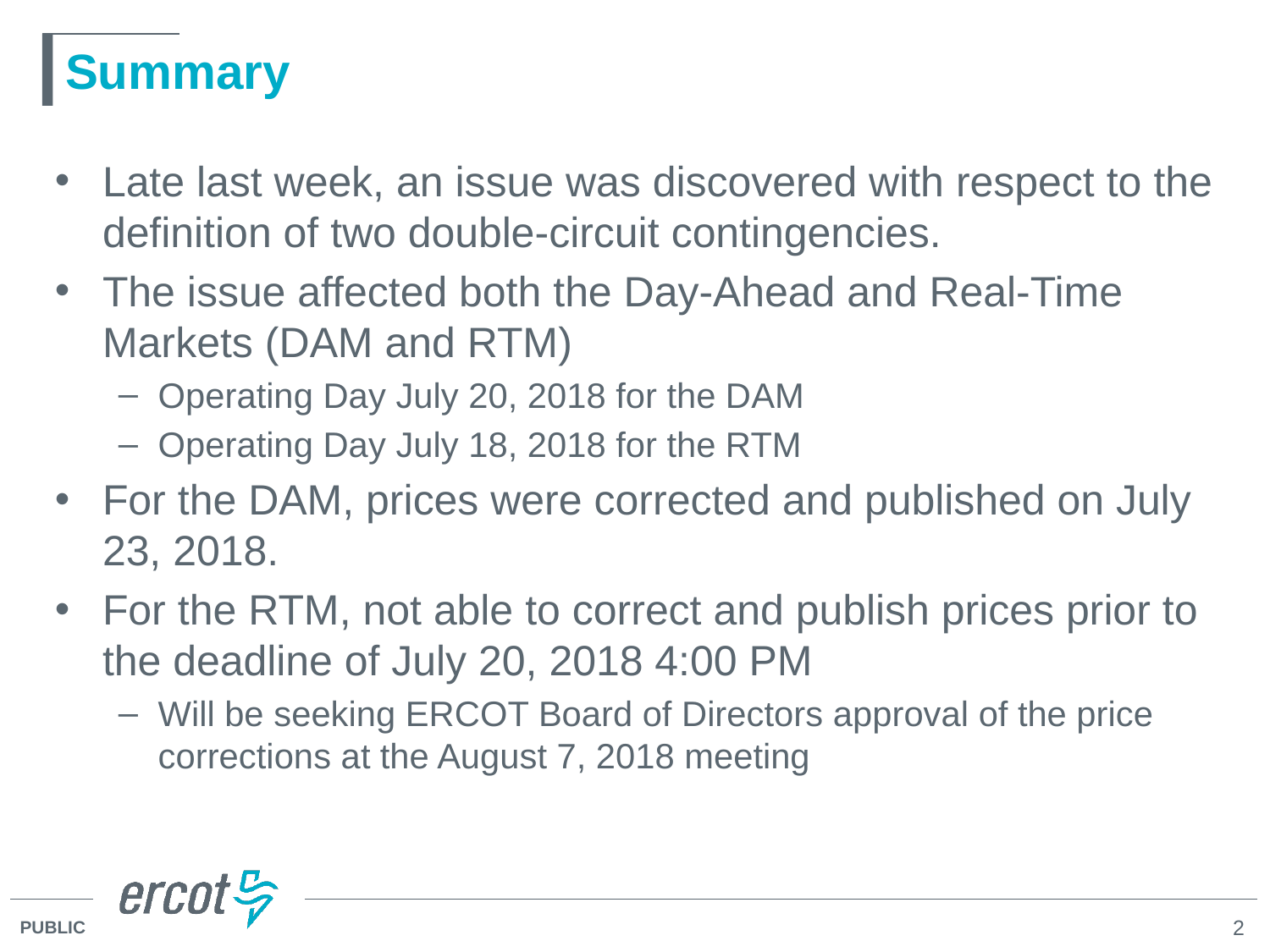

# Summary
Late last week, an issue was discovered with respect to the definition of two double-circuit contingencies.
The issue affected both the Day-Ahead and Real-Time Markets (DAM and RTM)
Operating Day July 20, 2018 for the DAM
Operating Day July 18, 2018 for the RTM
For the DAM, prices were corrected and published on July 23, 2018.
For the RTM, not able to correct and publish prices prior to the deadline of July 20, 2018 4:00 PM
Will be seeking ERCOT Board of Directors approval of the price corrections at the August 7, 2018 meeting